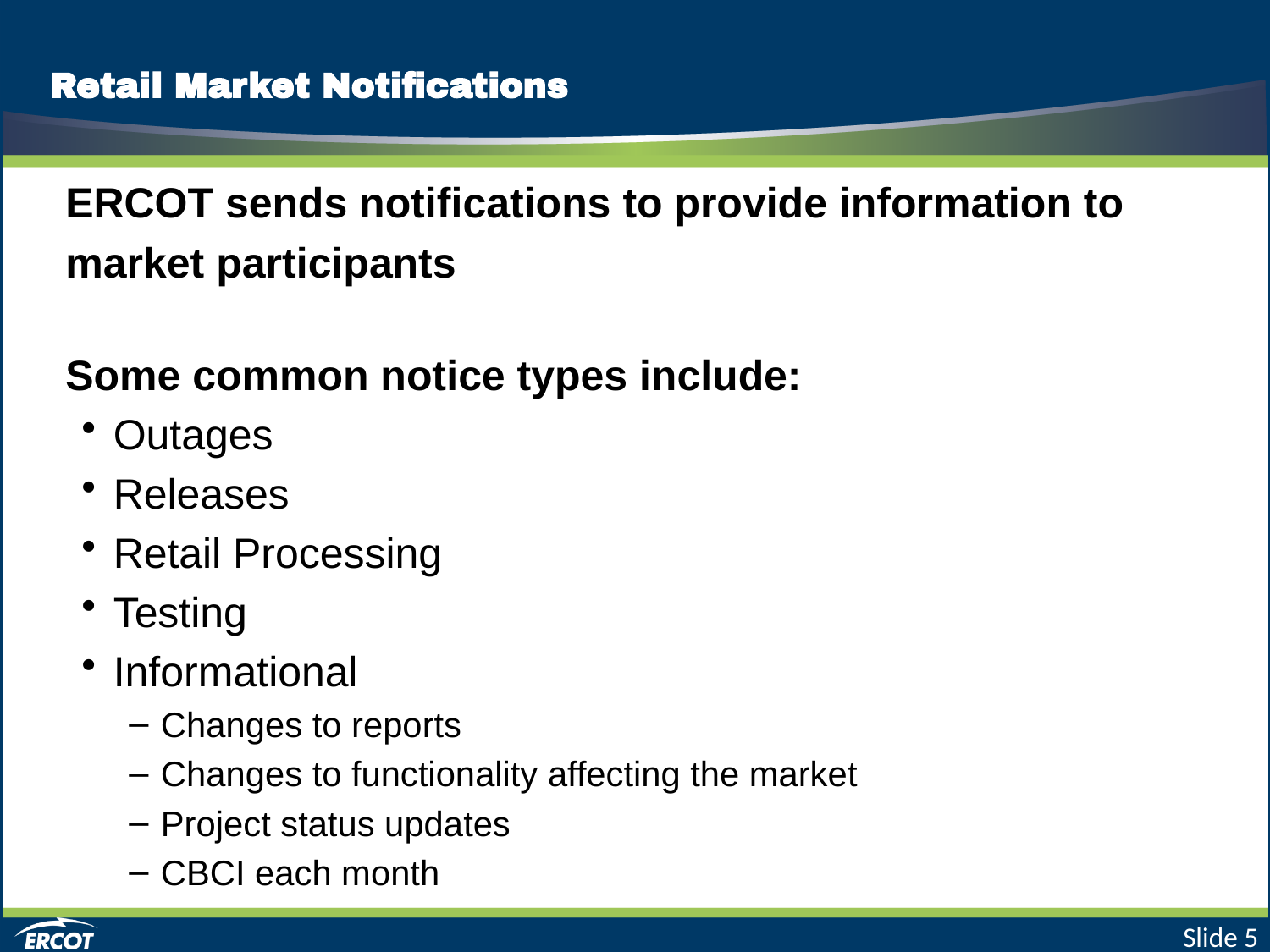

# Retail Market Notifications
ERCOT sends notifications to provide information to market participants

Some common notice types include:
Outages
Releases
Retail Processing
Testing
Informational
Changes to reports
Changes to functionality affecting the market
Project status updates
CBCI each month